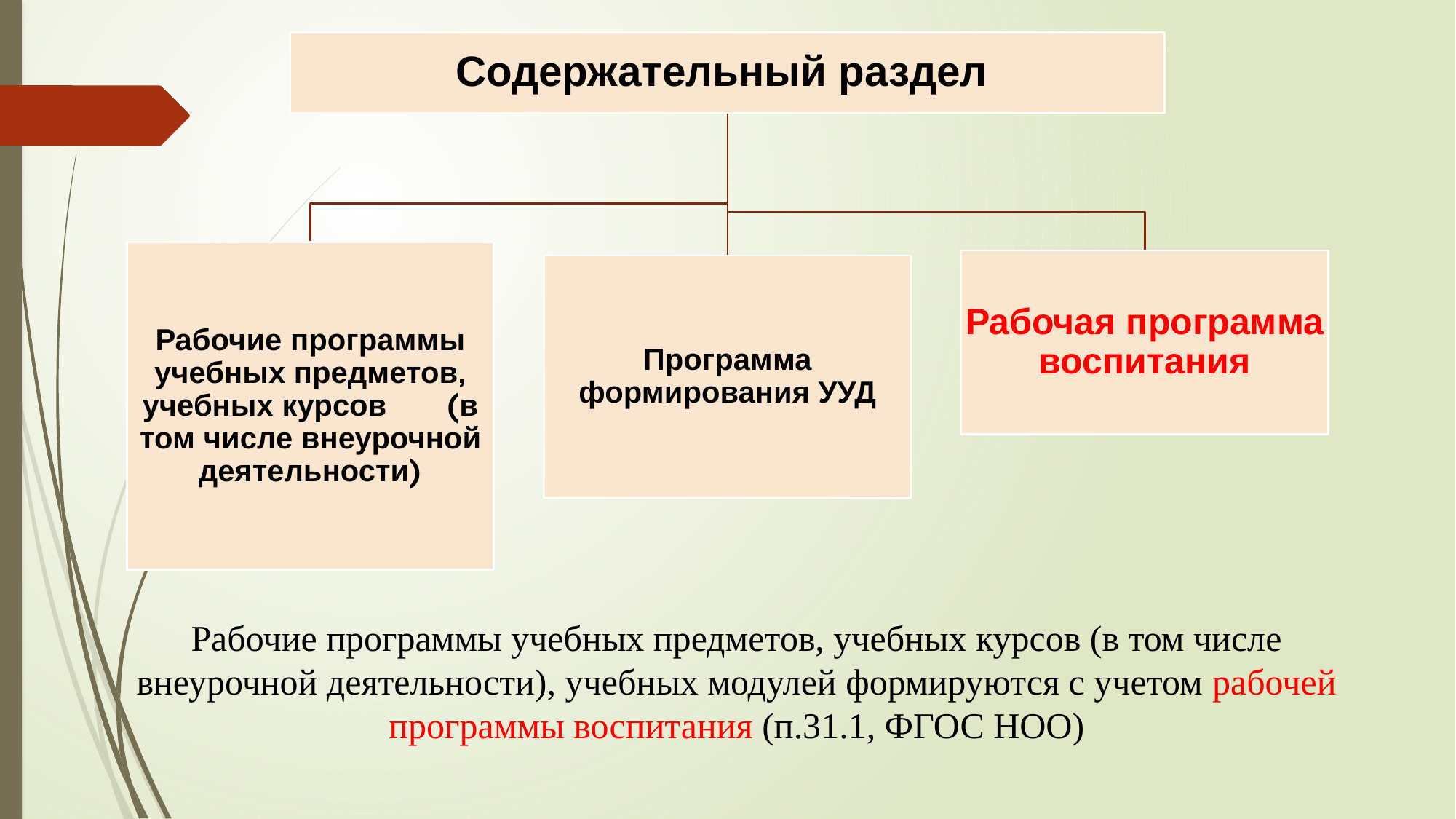

Содержательный раздел
Рабочие программы учебных предметов, учебных курсов       (в том числе внеурочной деятельности)
Программа формирования УУД
Рабочая программа воспитания
# Рабочие программы учебных предметов, учебных курсов (в том числе внеурочной деятельности), учебных модулей формируются с учетом рабочей программы воспитания (п.31.1, ФГОС НОО)